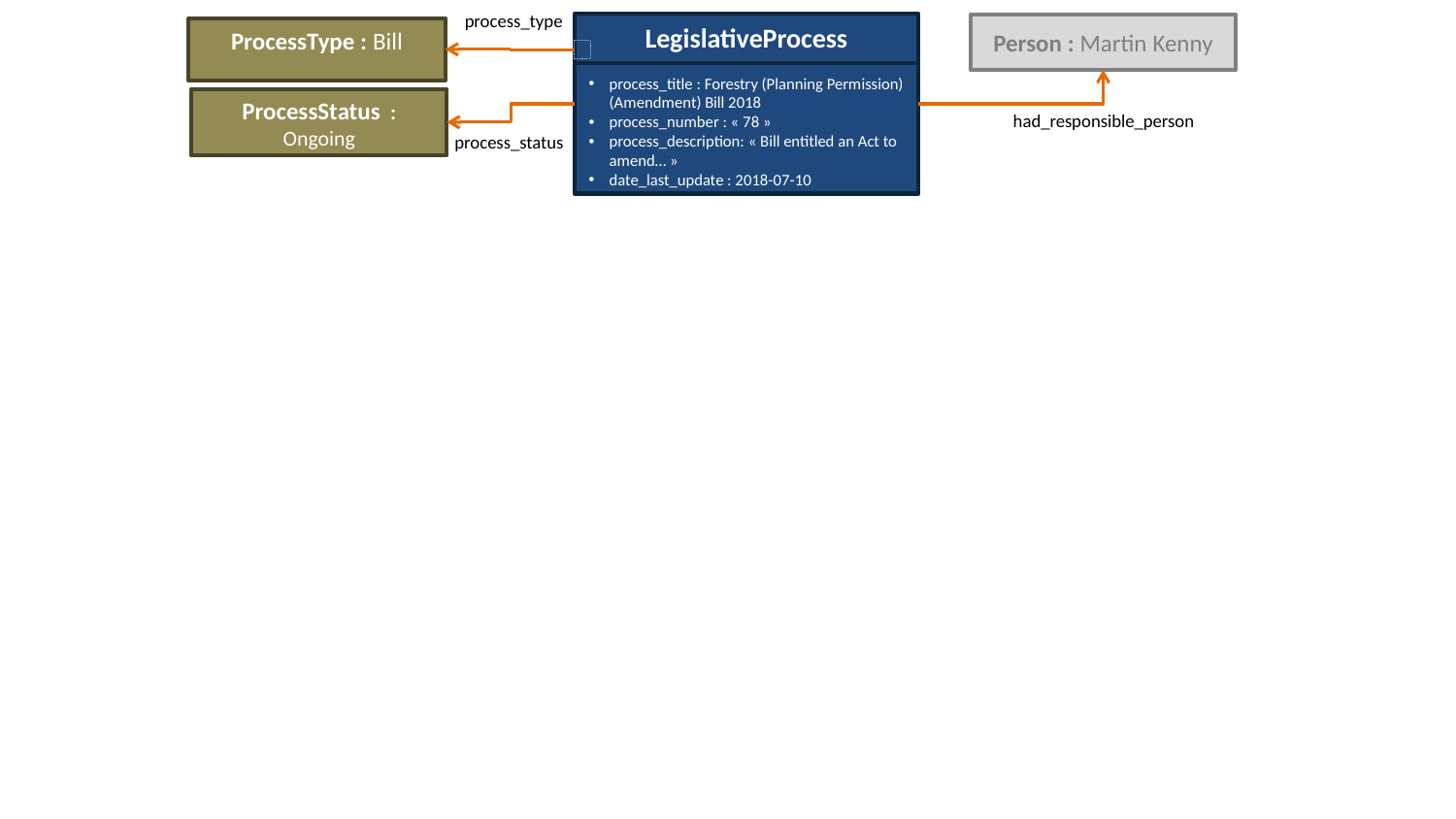

process_type
LegislativeProcess

process_title : Forestry (Planning Permission) (Amendment) Bill 2018
process_number : « 78 »
process_description: « Bill entitled an Act to amend… »
date_last_update : 2018-07-10

Person : Martin Kenny
ProcessType : Bill

ProcessStatus  : Ongoing

had_responsible_person
process_status